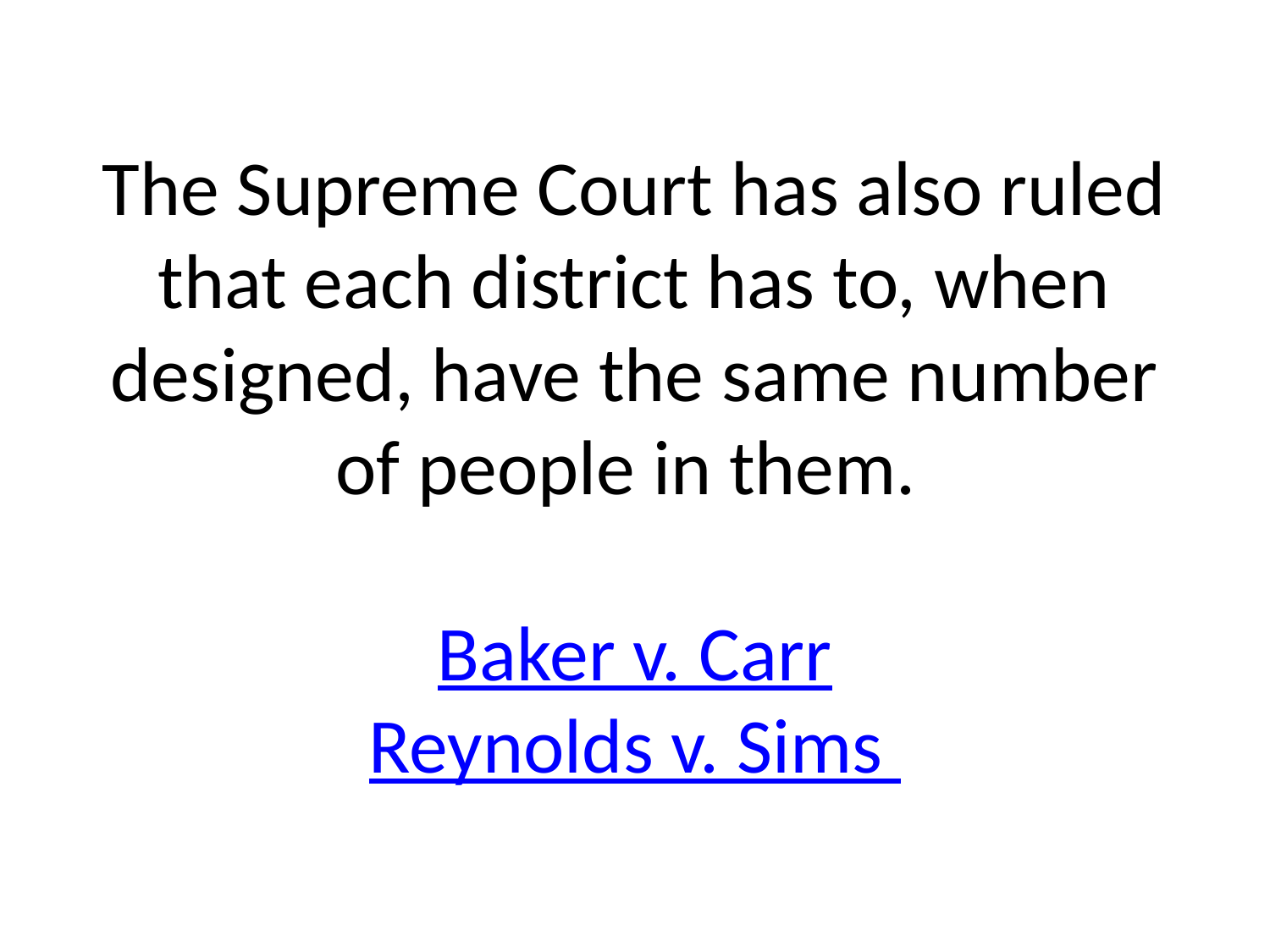

# The Supreme Court has also ruled that each district has to, when designed, have the same number of people in them. Baker v. Carr Reynolds v. Sims